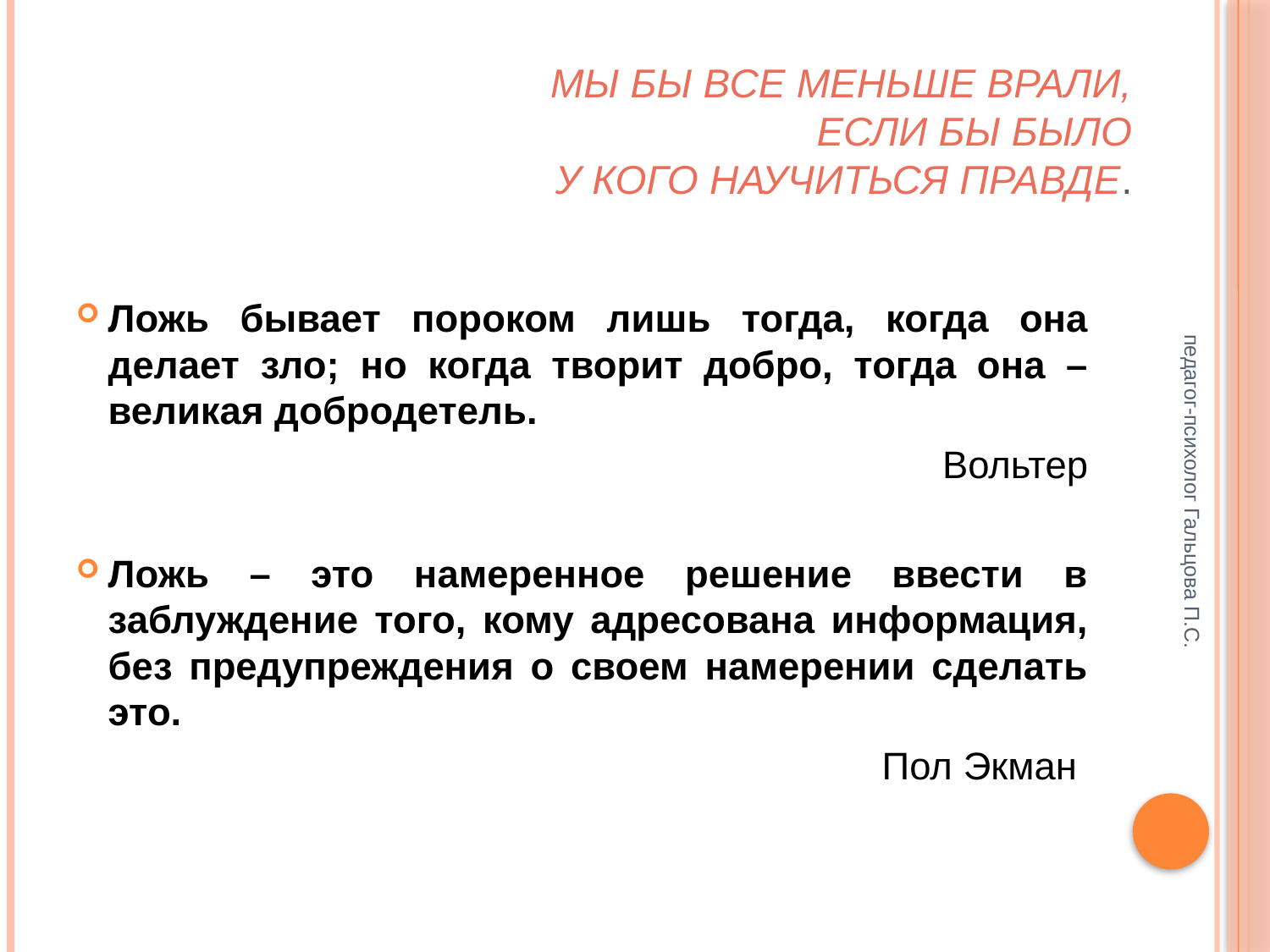

# Мы бы все меньше врали, если бы было у кого научиться правде.
Ложь бывает пороком лишь тогда, когда она делает зло; но когда творит добро, тогда она – великая добродетель.
Вольтер

Ложь – это намеренное решение ввести в заблуждение того, кому адресована информация, без предупреждения о своем намерении сделать это.
Пол Экман

педагог-психолог Гальцова П.С.